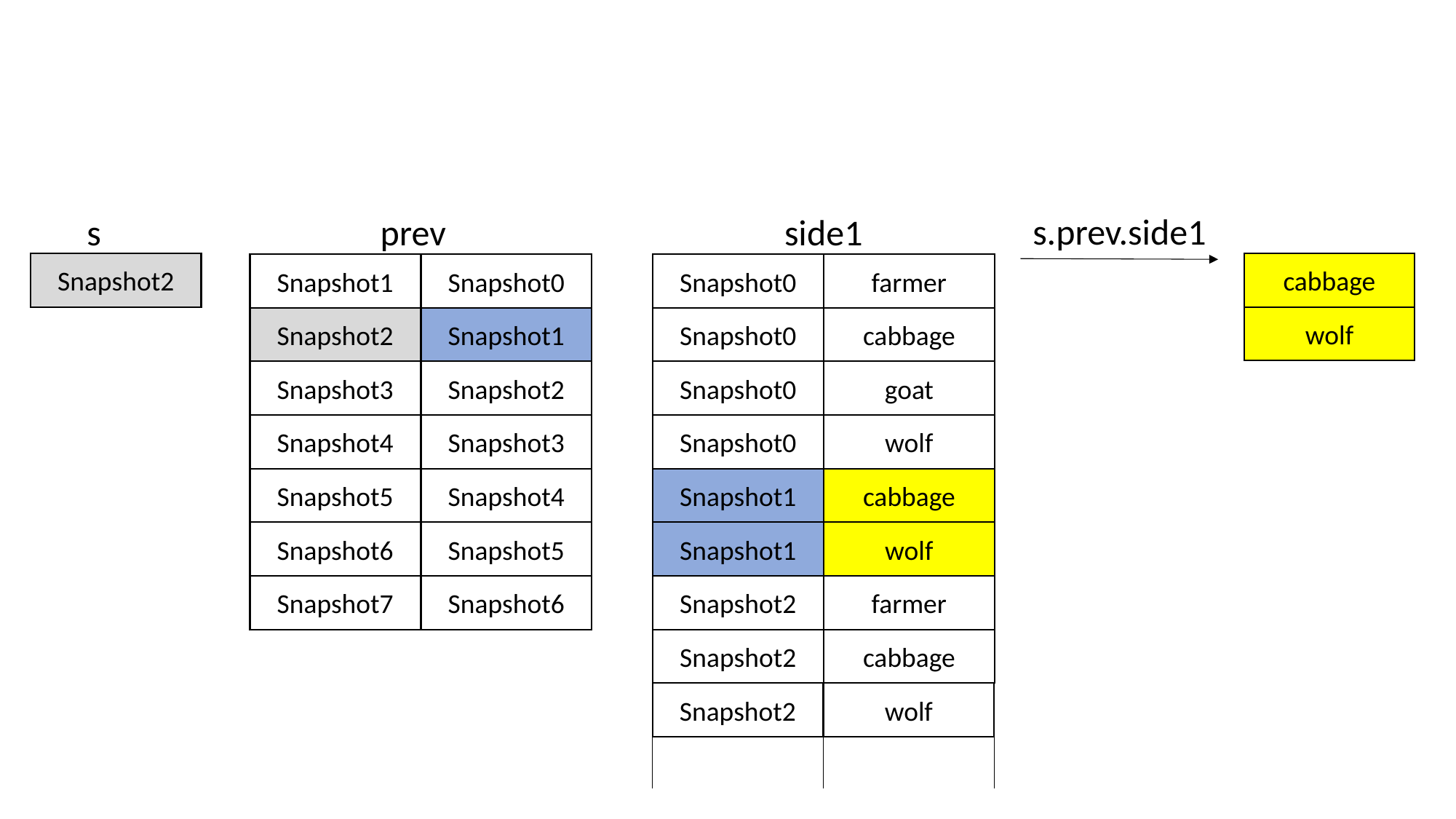

s.prev.side1
s
prev
side1
Snapshot2
cabbage
Snapshot1
Snapshot0
Snapshot0
farmer
wolf
Snapshot2
Snapshot1
Snapshot0
cabbage
Snapshot3
Snapshot2
Snapshot0
goat
Snapshot4
Snapshot3
Snapshot0
wolf
Snapshot5
Snapshot4
Snapshot1
cabbage
Snapshot6
Snapshot5
Snapshot1
wolf
Snapshot7
Snapshot6
Snapshot2
farmer
Snapshot2
cabbage
Snapshot2
wolf